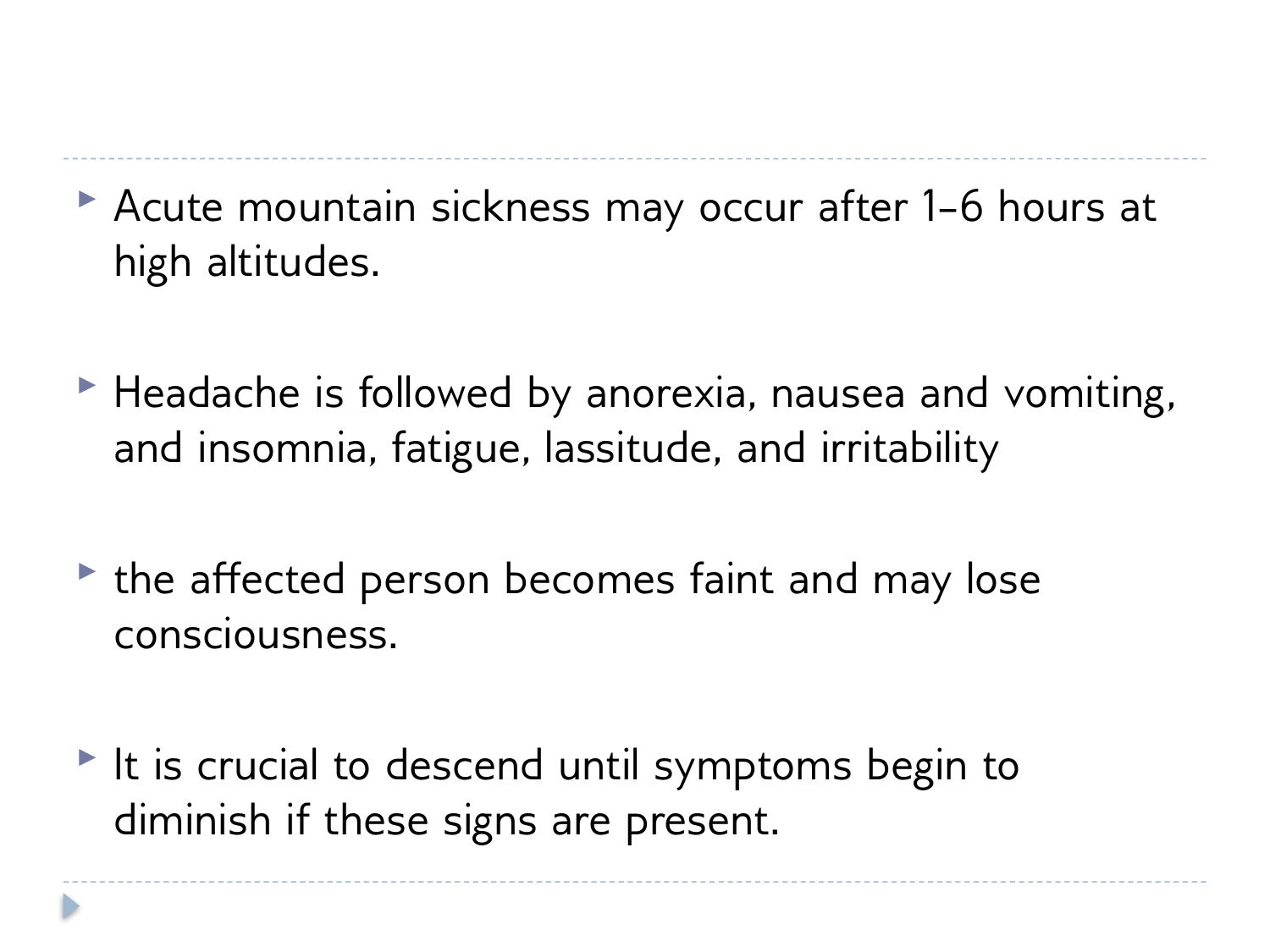

#
Acute mountain sickness may occur after 1–6 hours at high altitudes.

Headache is followed by anorexia, nausea and vomiting, and insomnia, fatigue, lassitude, and irritability

the affected person becomes faint and may lose consciousness.

It is crucial to descend until symptoms begin to diminish if these signs are present.